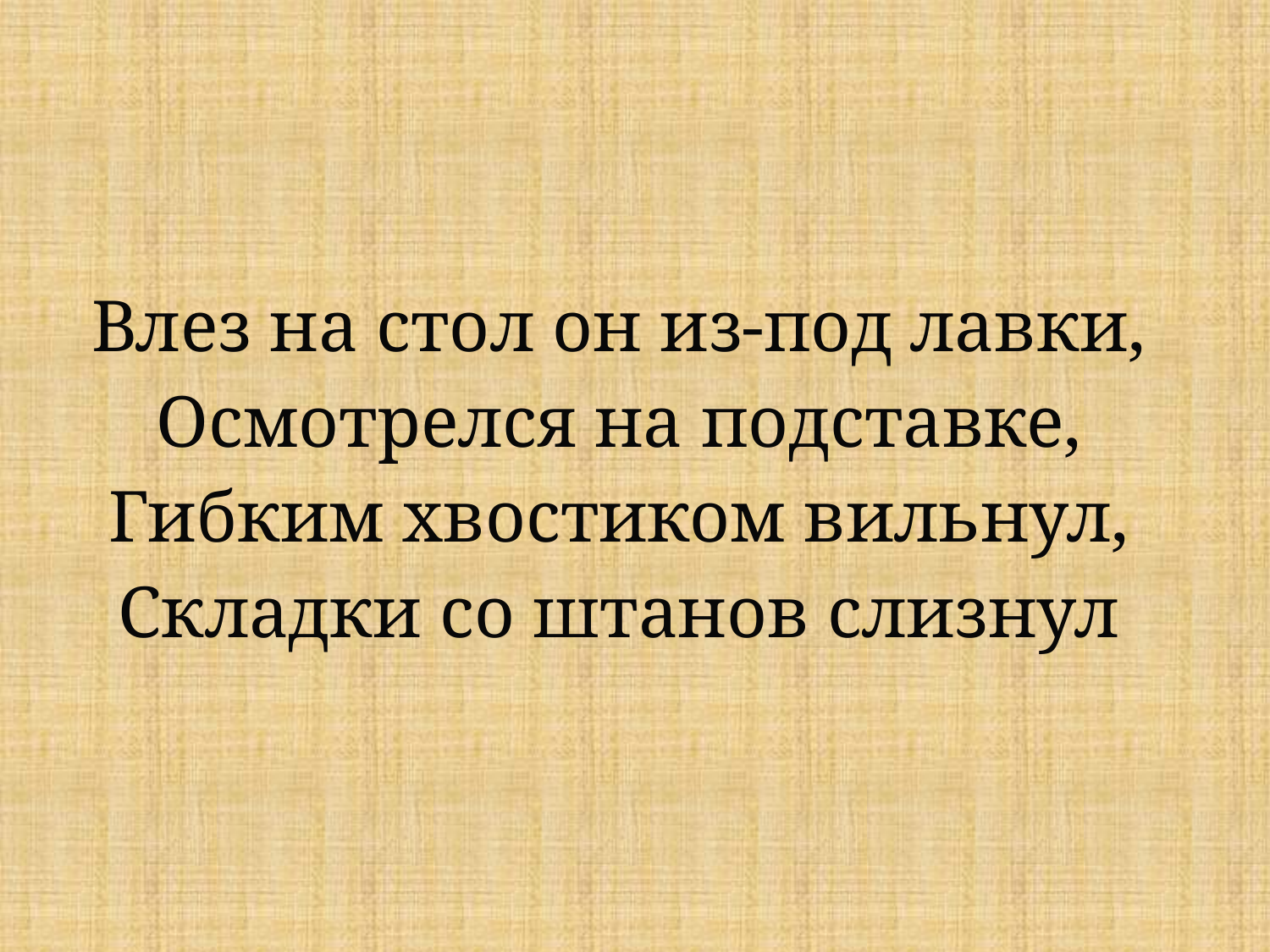

Влез на стол он из-под лавки,
Осмотрелся на подставке,
Гибким хвостиком вильнул,
Складки со штанов слизнул